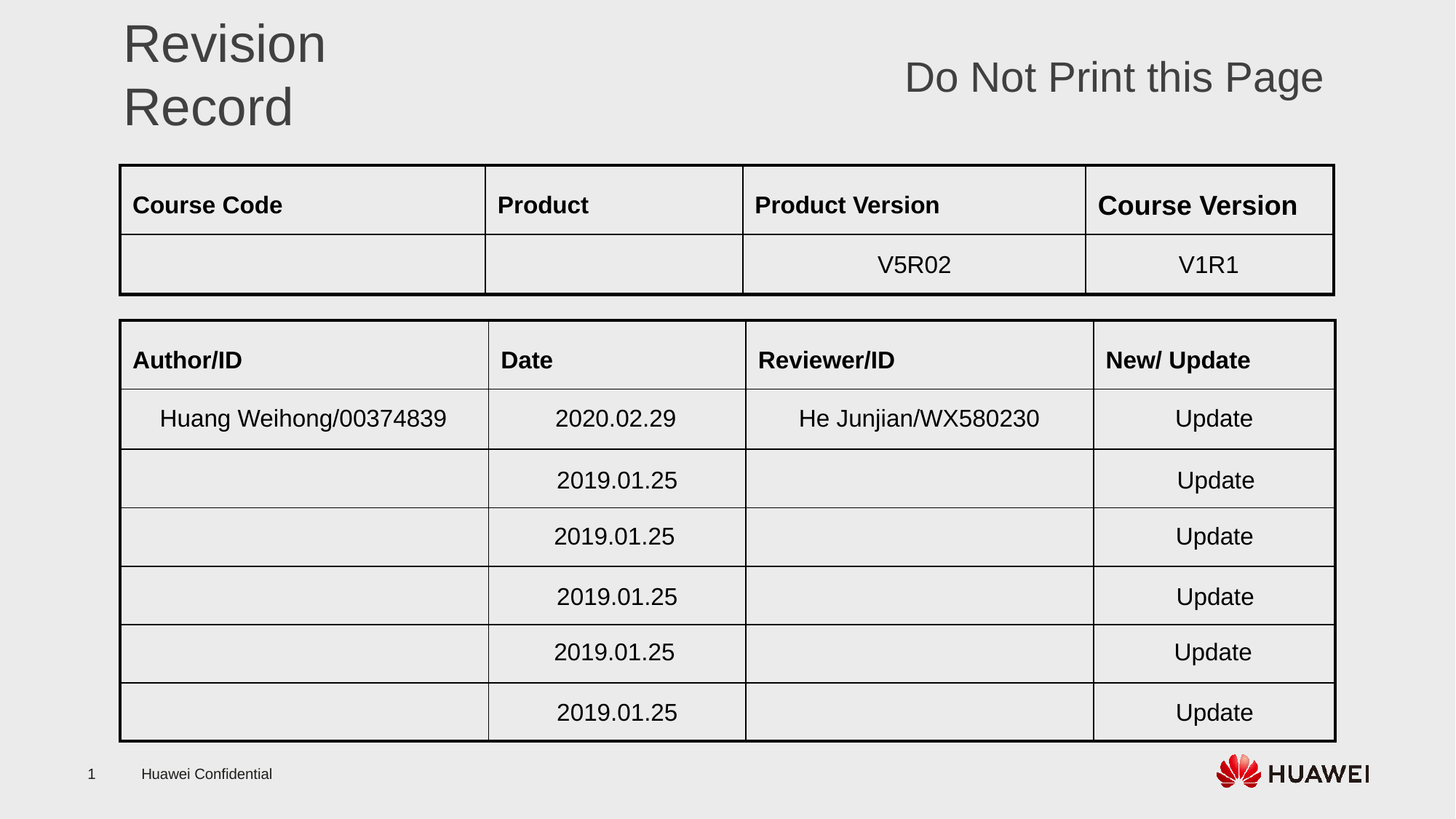

V5R02
V1R1
Huang Weihong/00374839
2020.02.29
He Junjian/WX580230
Update

2019.01.25

Update

2019.01.25

Update

2019.01.25

Update

2019.01.25

Update

2019.01.25

Update